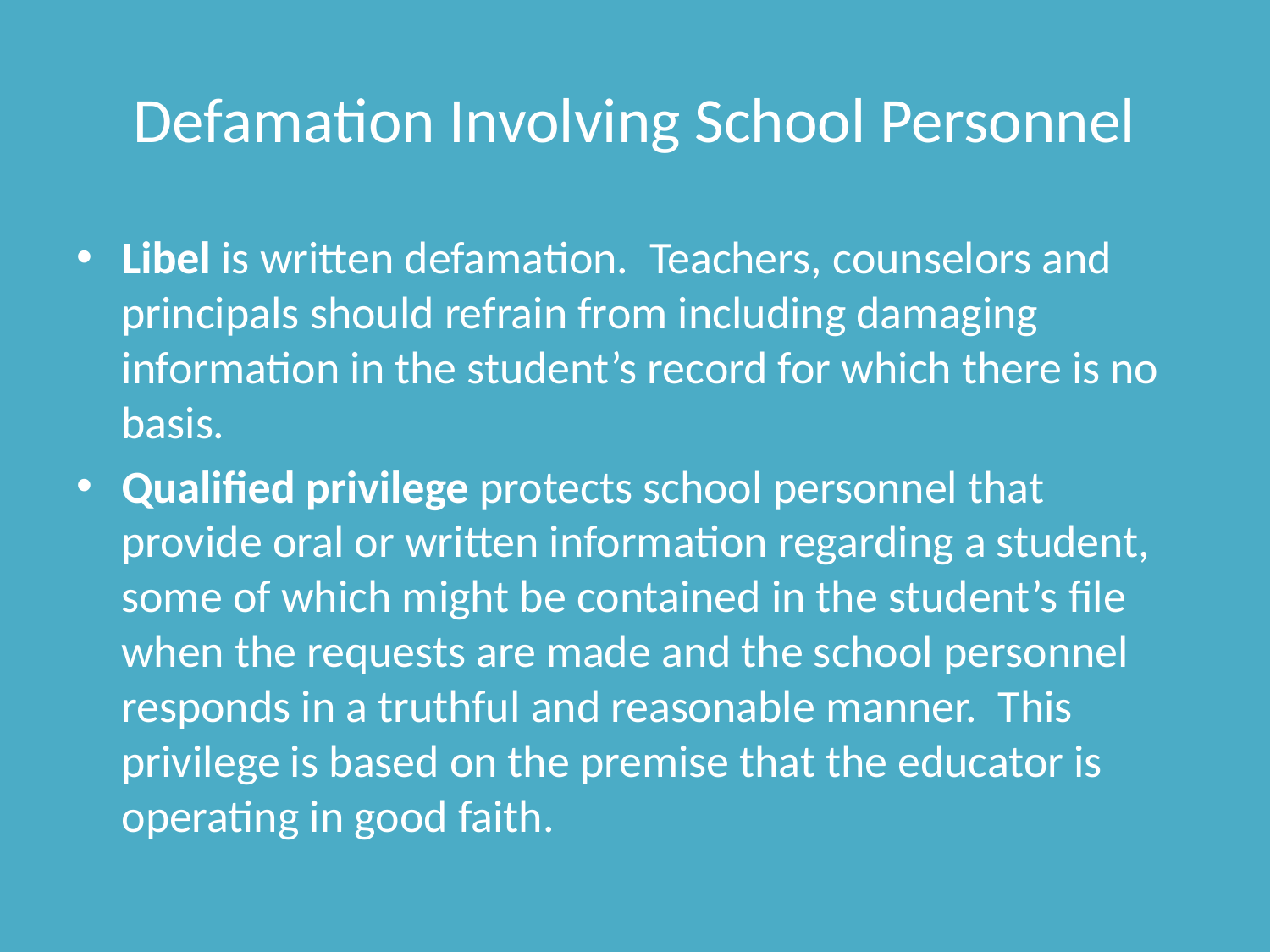

# Defamation Involving School Personnel
Libel is written defamation.  Teachers, counselors and principals should refrain from including damaging information in the student’s record for which there is no basis.
Qualified privilege protects school personnel that provide oral or written information regarding a student, some of which might be contained in the student’s file when the requests are made and the school personnel responds in a truthful and reasonable manner.  This privilege is based on the premise that the educator is operating in good faith.